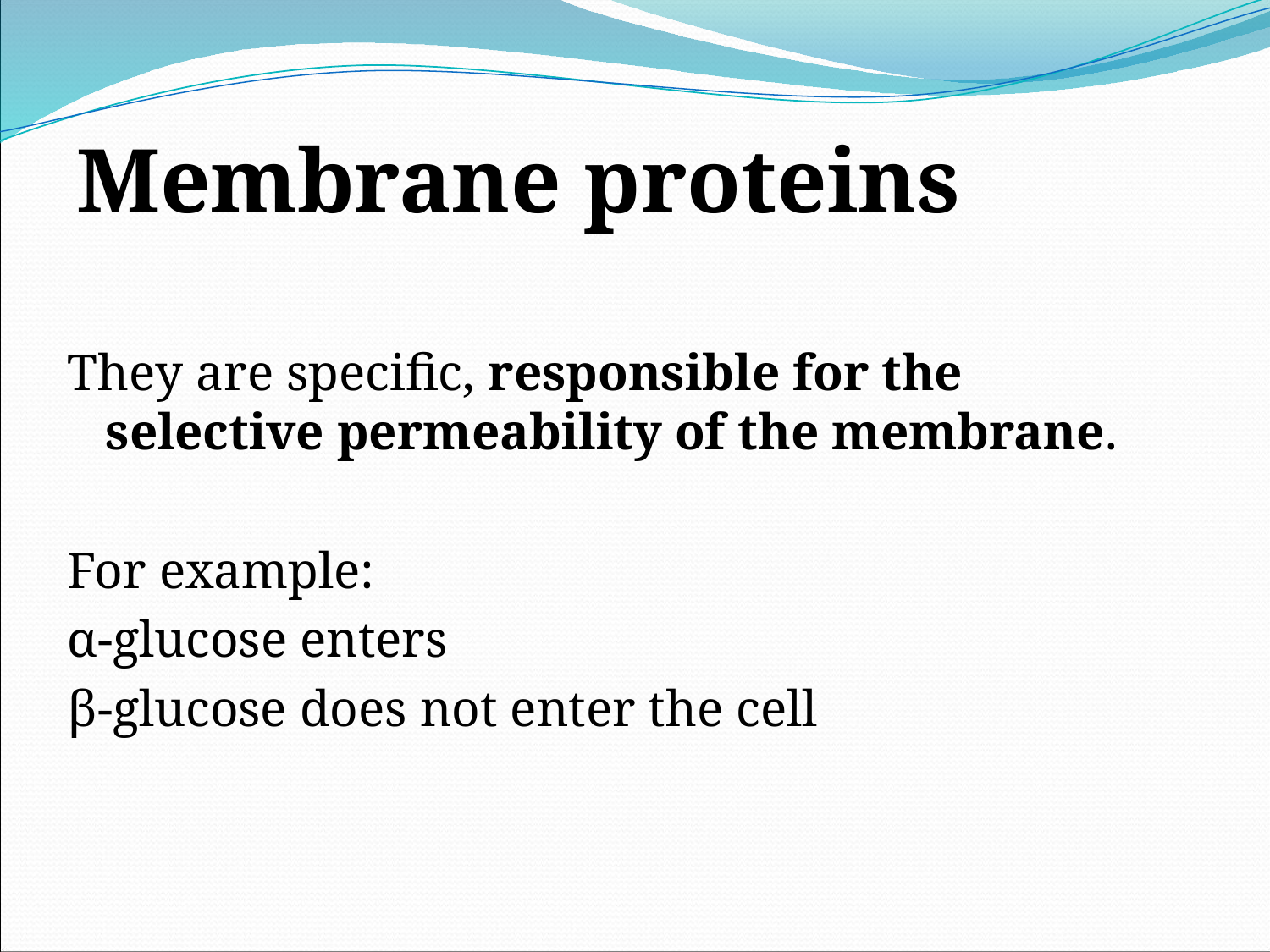

Membrane proteins

They are specific, responsible for the selective permeability of the membrane.

For example:
α-glucose enters
β-glucose does not enter the cell